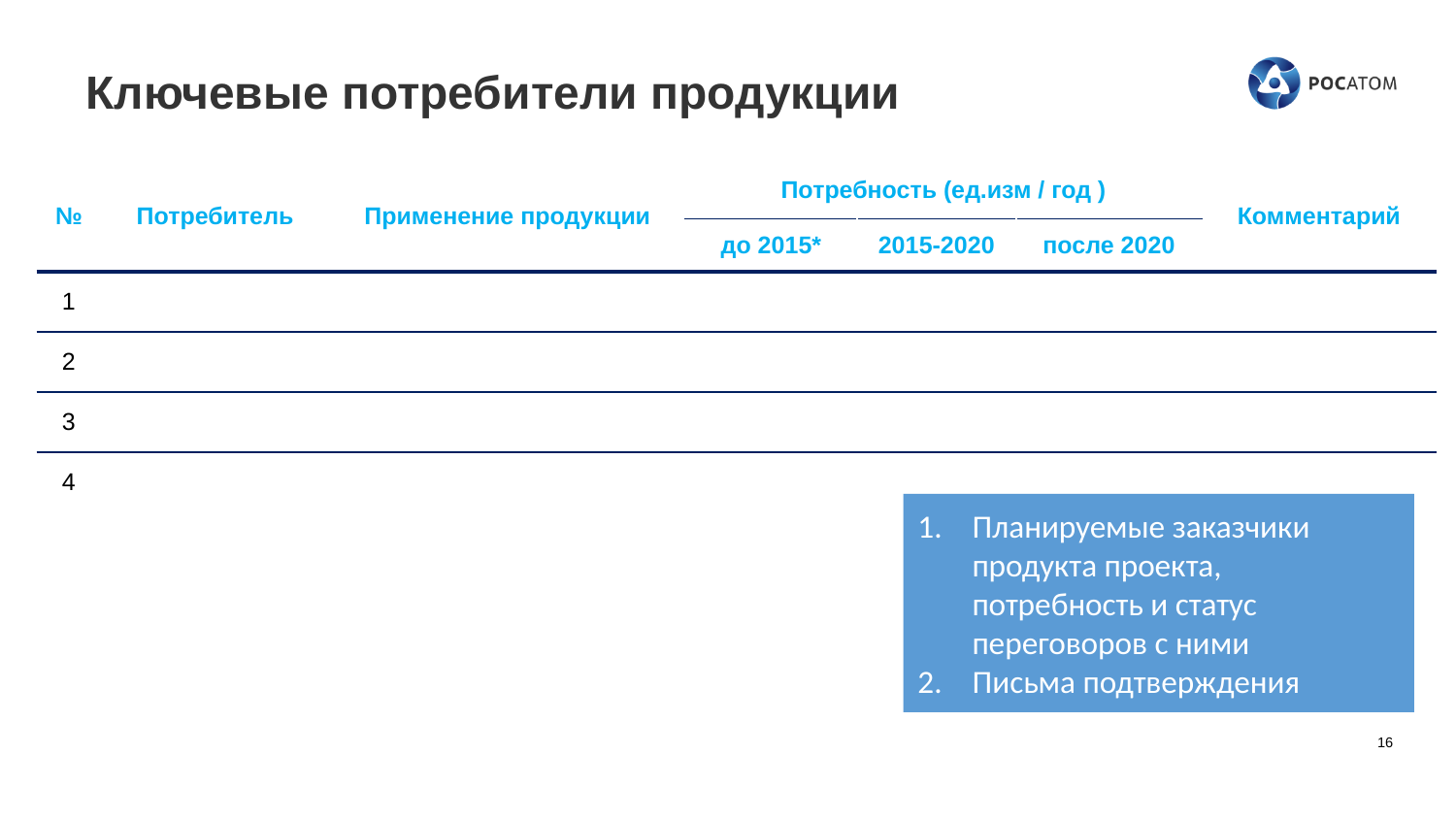

# Ключевые потребители продукции
| № | Потребитель | Применение продукции | Потребность (ед.изм / год ) |  |  | Комментарий |
| --- | --- | --- | --- | --- | --- | --- |
|  |  |  | до 2015\* | 2015-2020 | после 2020 |  |
| 1 |  |  |  |  |  |  |
| 2 |  |  |  |  |  |  |
| 3 |  |  |  |  |  |  |
| 4 |  |  |  |  |  |  |
Планируемые заказчики продукта проекта, потребность и статус переговоров с ними
Письма подтверждения